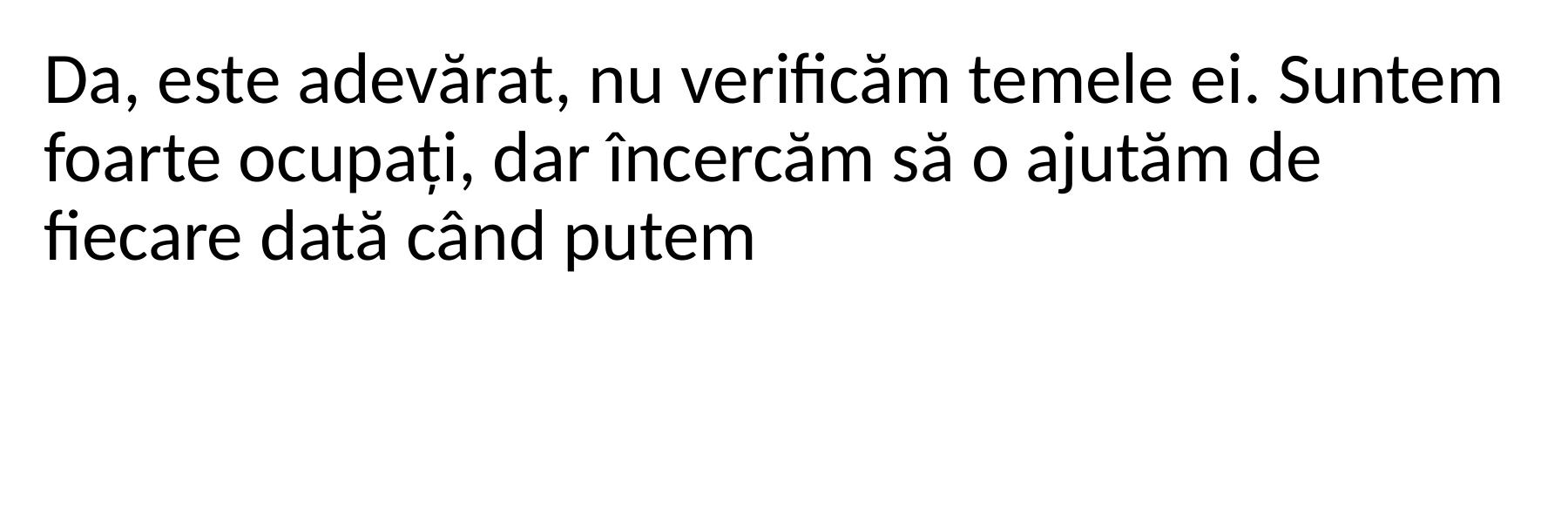

Da, este adevărat, nu verificăm temele ei. Suntem foarte ocupați, dar încercăm să o ajutăm de fiecare dată când putem